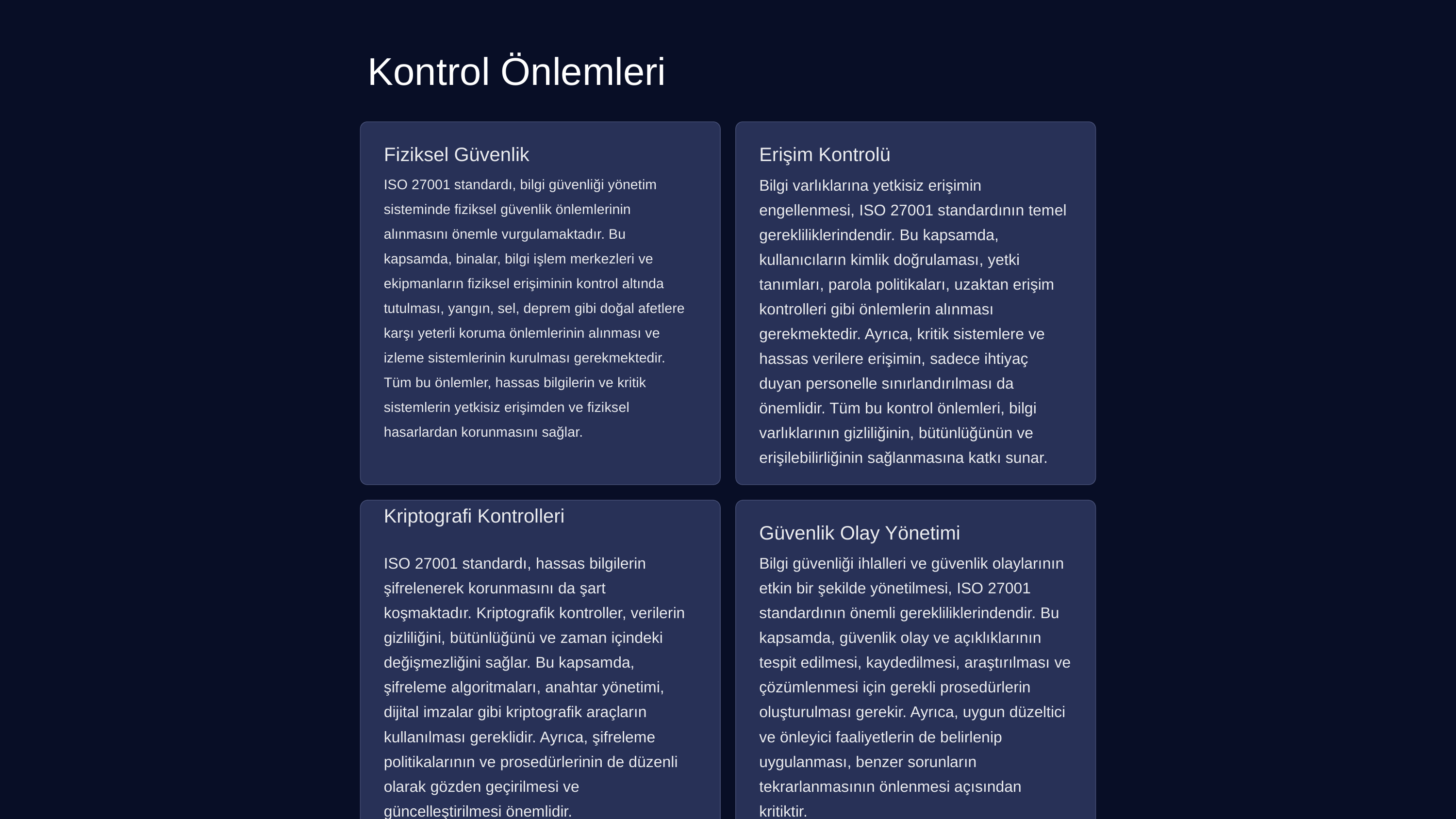

Kontrol Önlemleri

Fiziksel Güvenlik
Erişim Kontrolü
ISO 27001 standardı, bilgi güvenliği yönetim sisteminde fiziksel güvenlik önlemlerinin alınmasını önemle vurgulamaktadır. Bu kapsamda, binalar, bilgi işlem merkezleri ve ekipmanların fiziksel erişiminin kontrol altında tutulması, yangın, sel, deprem gibi doğal afetlere karşı yeterli koruma önlemlerinin alınması ve izleme sistemlerinin kurulması gerekmektedir. Tüm bu önlemler, hassas bilgilerin ve kritik sistemlerin yetkisiz erişimden ve fiziksel hasarlardan korunmasını sağlar.
Bilgi varlıklarına yetkisiz erişimin engellenmesi, ISO 27001 standardının temel gerekliliklerindendir. Bu kapsamda, kullanıcıların kimlik doğrulaması, yetki tanımları, parola politikaları, uzaktan erişim kontrolleri gibi önlemlerin alınması gerekmektedir. Ayrıca, kritik sistemlere ve hassas verilere erişimin, sadece ihtiyaç duyan personelle sınırlandırılması da önemlidir. Tüm bu kontrol önlemleri, bilgi varlıklarının gizliliğinin, bütünlüğünün ve erişilebilirliğinin sağlanmasına katkı sunar.

Kriptografi Kontrolleri
Güvenlik Olay Yönetimi
ISO 27001 standardı, hassas bilgilerin şifrelenerek korunmasını da şart koşmaktadır. Kriptografik kontroller, verilerin gizliliğini, bütünlüğünü ve zaman içindeki değişmezliğini sağlar. Bu kapsamda, şifreleme algoritmaları, anahtar yönetimi, dijital imzalar gibi kriptografik araçların kullanılması gereklidir. Ayrıca, şifreleme politikalarının ve prosedürlerinin de düzenli olarak gözden geçirilmesi ve güncelleştirilmesi önemlidir.
Bilgi güvenliği ihlalleri ve güvenlik olaylarının etkin bir şekilde yönetilmesi, ISO 27001 standardının önemli gerekliliklerindendir. Bu kapsamda, güvenlik olay ve açıklıklarının tespit edilmesi, kaydedilmesi, araştırılması ve çözümlenmesi için gerekli prosedürlerin oluşturulması gerekir. Ayrıca, uygun düzeltici ve önleyici faaliyetlerin de belirlenip uygulanması, benzer sorunların tekrarlanmasının önlenmesi açısından kritiktir.